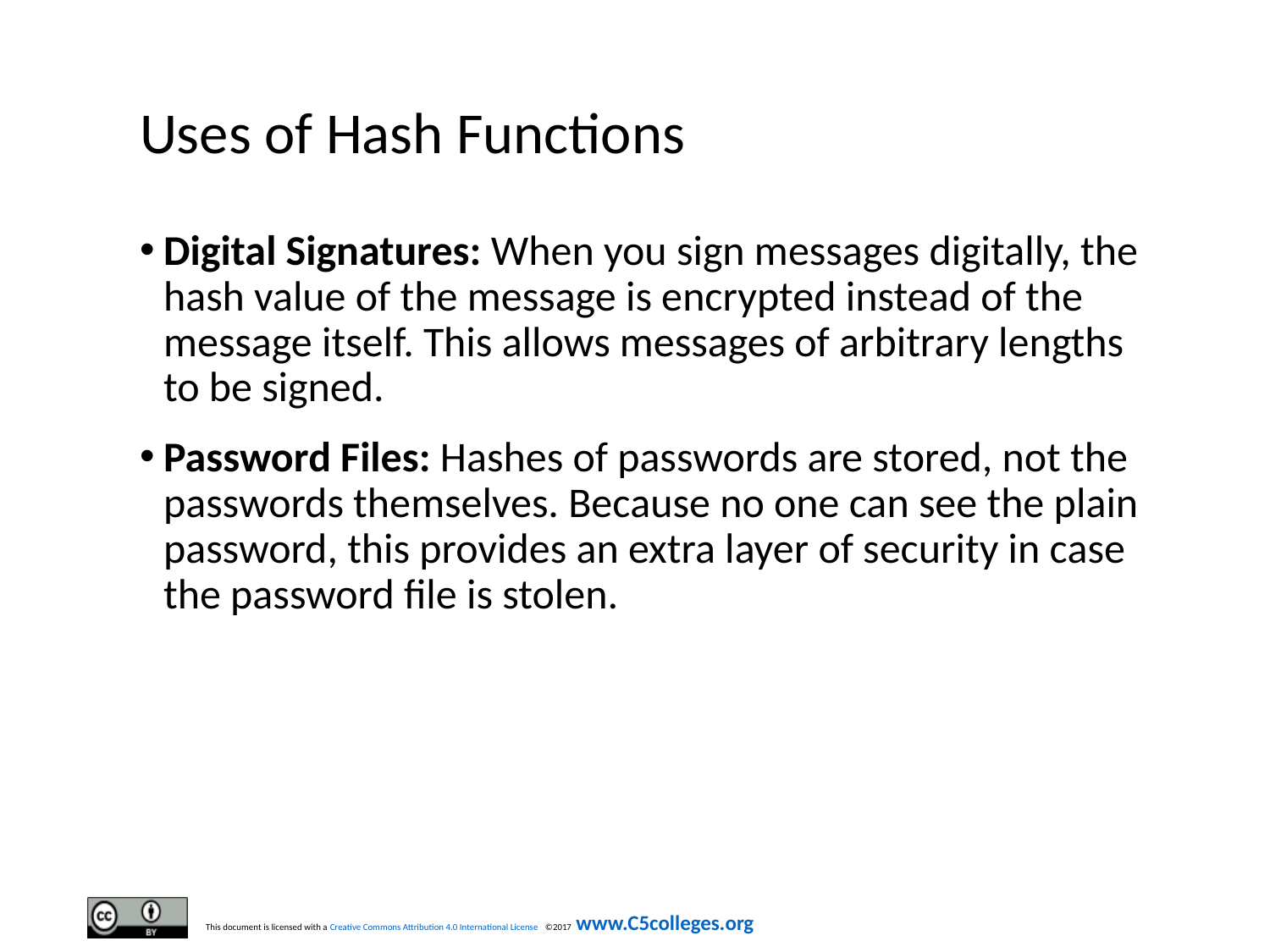

# Uses of Hash Functions
Digital Signatures: When you sign messages digitally, the hash value of the message is encrypted instead of the message itself. This allows messages of arbitrary lengths to be signed.
Password Files: Hashes of passwords are stored, not the passwords themselves. Because no one can see the plain password, this provides an extra layer of security in case the password file is stolen.